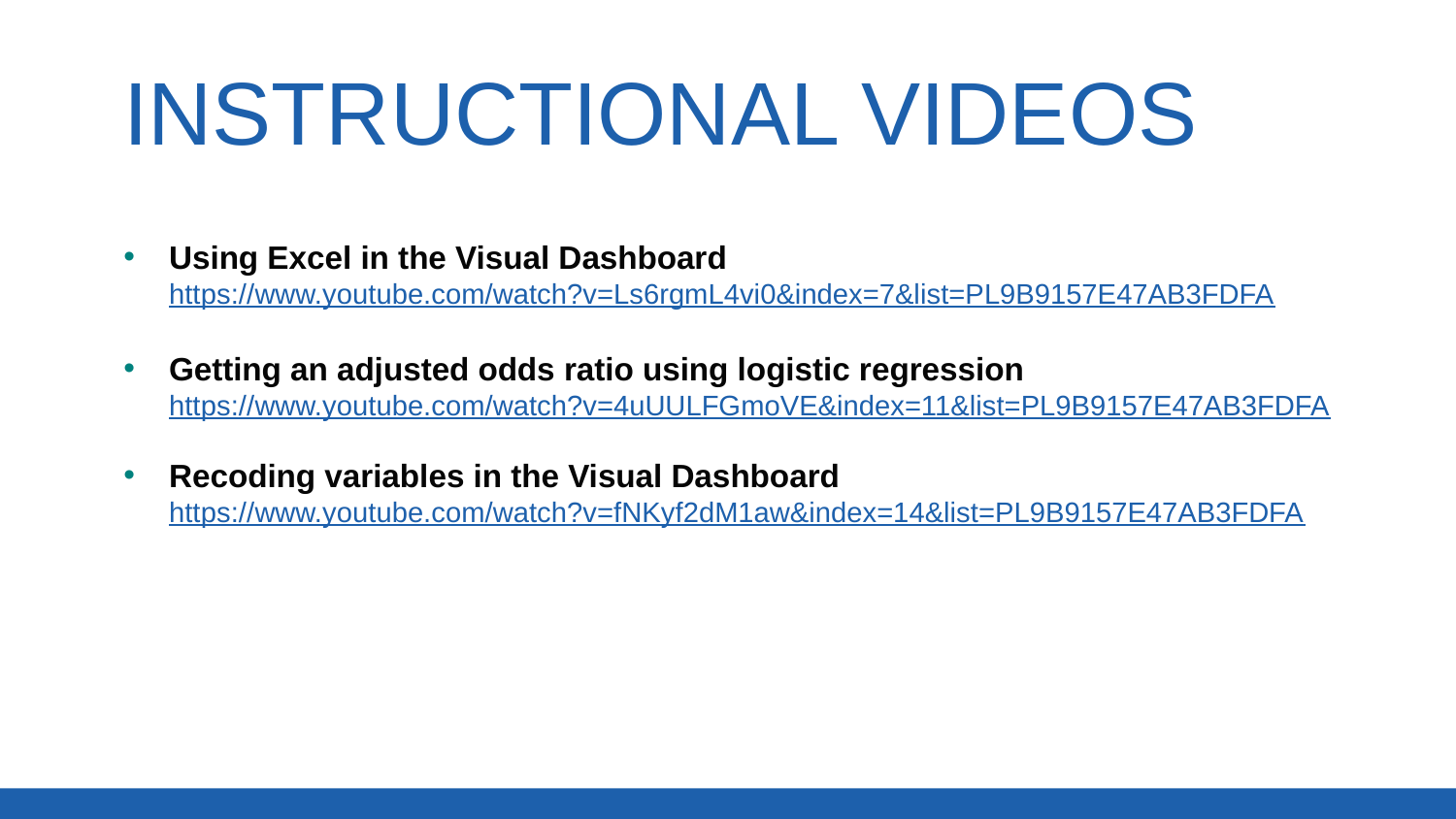

INSTRUCTIONAL VIDEOS
Using Excel in the Visual Dashboard https://www.youtube.com/watch?v=Ls6rgmL4vi0&index=7&list=PL9B9157E47AB3FDFA

Getting an adjusted odds ratio using logistic regression https://www.youtube.com/watch?v=4uUULFGmoVE&index=11&list=PL9B9157E47AB3FDFA

Recoding variables in the Visual Dashboard  https://www.youtube.com/watch?v=fNKyf2dM1aw&index=14&list=PL9B9157E47AB3FDFA